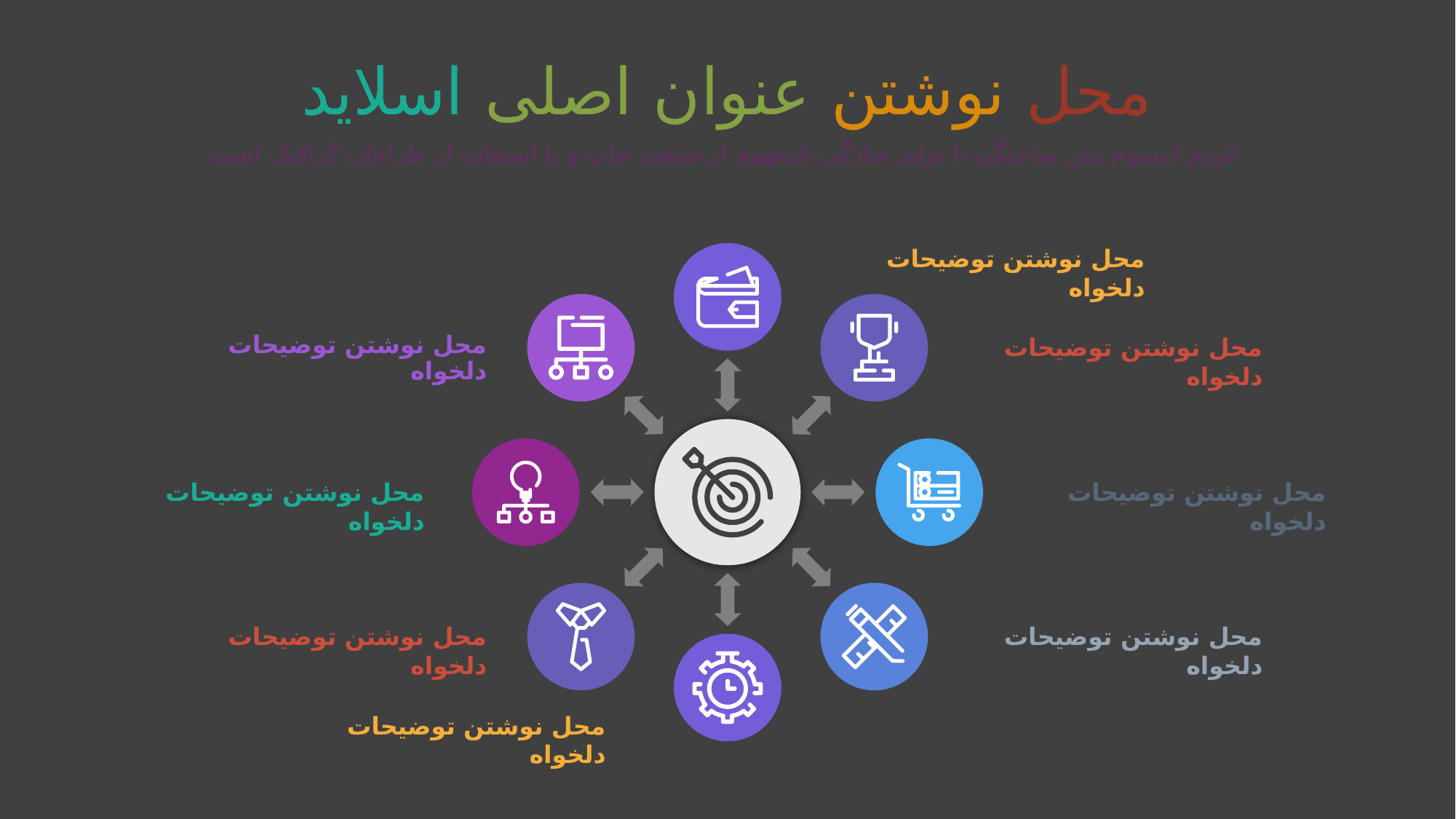

# محل نوشتن عنوان اصلی اسلاید
لورم ایپسوم متن ساختگی با تولید سادگی نامفهوم از صنعت چاپ و با استفاده از طراحان گرافیک است.

محل نوشتن توضیحات دلخواه

محل نوشتن توضیحات دلخواه
محل نوشتن توضیحات دلخواه

محل نوشتن توضیحات دلخواه
محل نوشتن توضیحات دلخواه

محل نوشتن توضیحات دلخواه
محل نوشتن توضیحات دلخواه

محل نوشتن توضیحات دلخواه